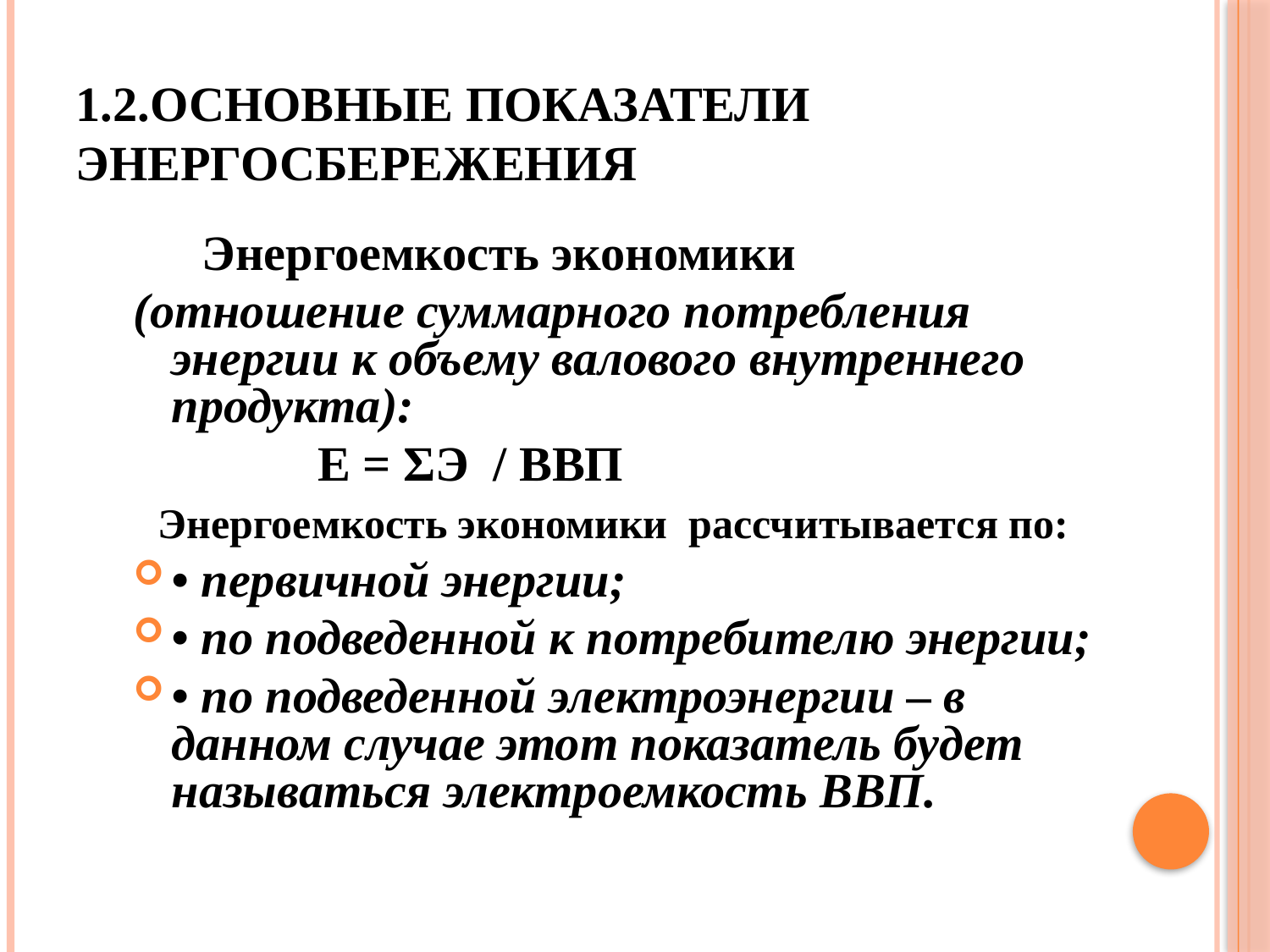

# 1.2.Основные показатели  энергосбережения
     Энергоемкость экономики
(отношение суммарного потребления энергии к объему валового внутреннего продукта):
               Е = ΣЭ  / ВВП
  Энергоемкость экономики  рассчитывается по:
• первичной энергии;
• по подведенной к потребителю энергии;
• по подведенной электроэнергии – в данном случае этот показатель будет называться электроемкость ВВП.